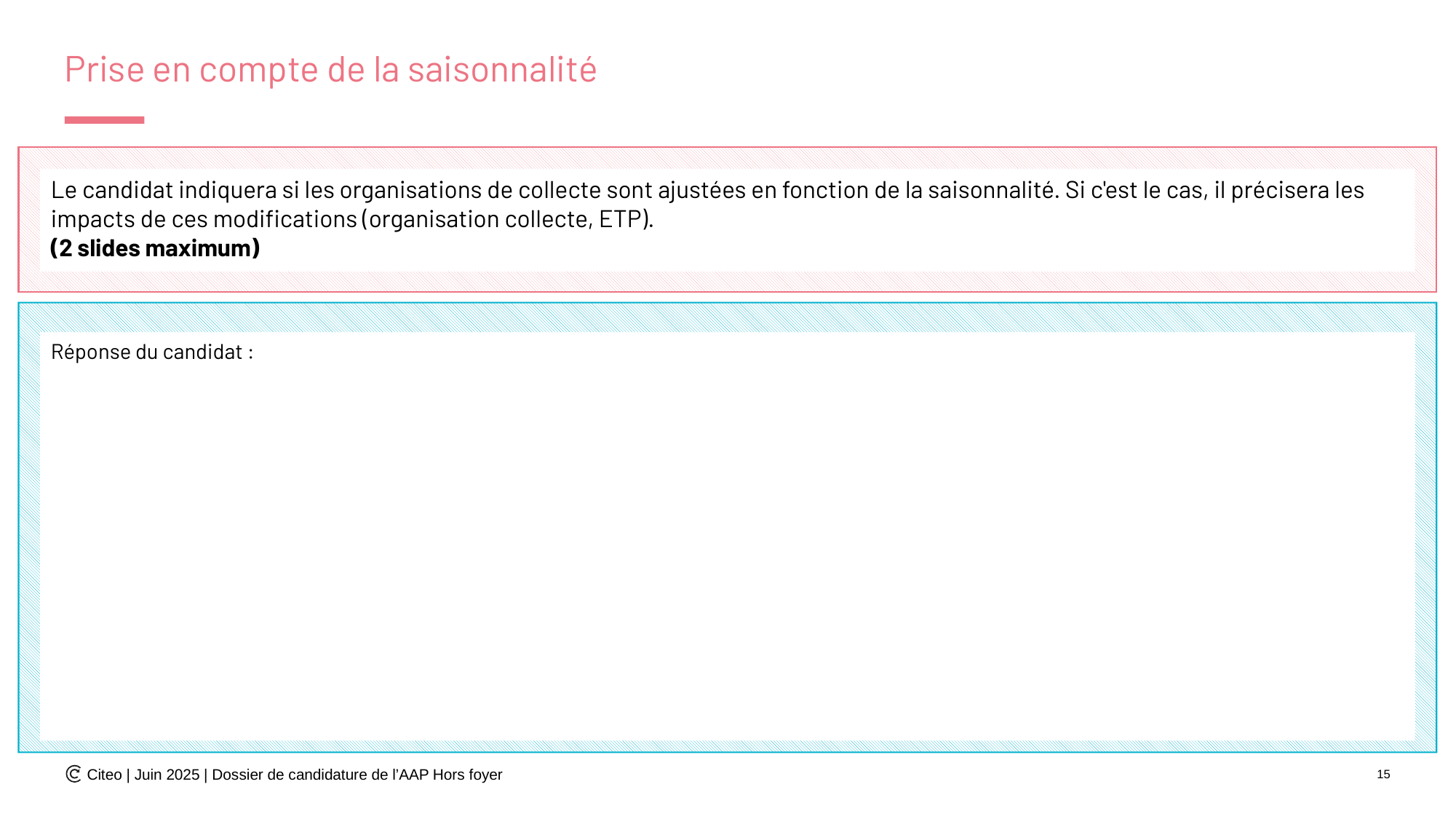

# Prise en compte de la saisonnalité

Le candidat indiquera si les organisations de collecte sont ajustées en fonction de la saisonnalité. Si c'est le cas, il précisera les impacts de ces modifications (organisation collecte, ETP).
(2 slides maximum)

Réponse du candidat :

Réponse du candidat :

Citeo | Juin 2025 | Dossier de candidature de l’AAP Hors foyer
15